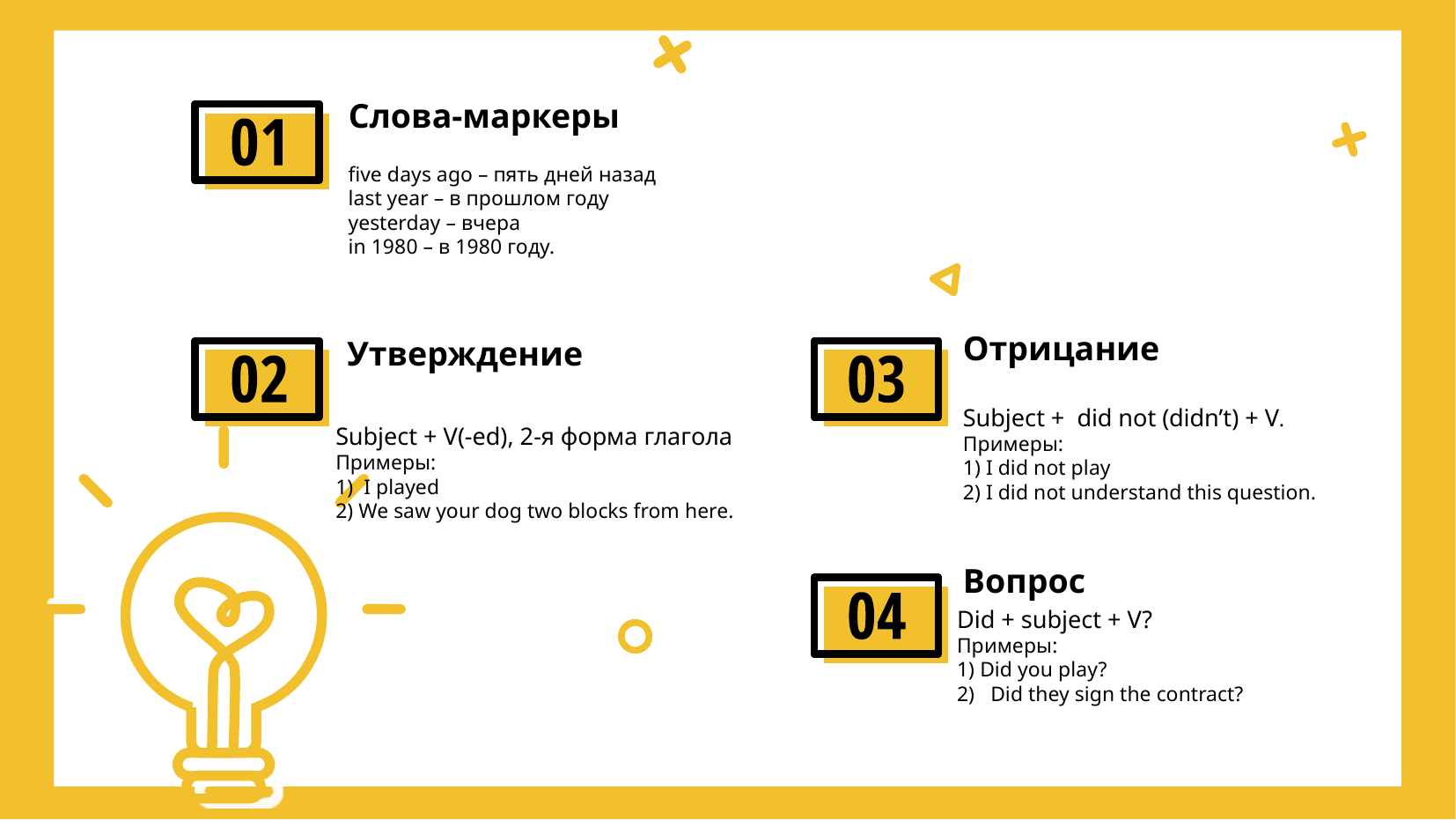

Слова-маркеры
five days ago – пять дней назад
last year – в прошлом году
yesterday – вчера
in 1980 – в 1980 году.
Отрицание
Утверждение
Subject +  did not (didn’t) + V.
Примеры:
1) I did not play
2) I did not understand this question.
Subject + V(-ed), 2-я форма глагола
Примеры:
1)  I played
2) We saw your dog two blocks from here.

Вопрос
Did + subject + V?
Примеры:
1) Did you play?
2)   Did they sign the contract?